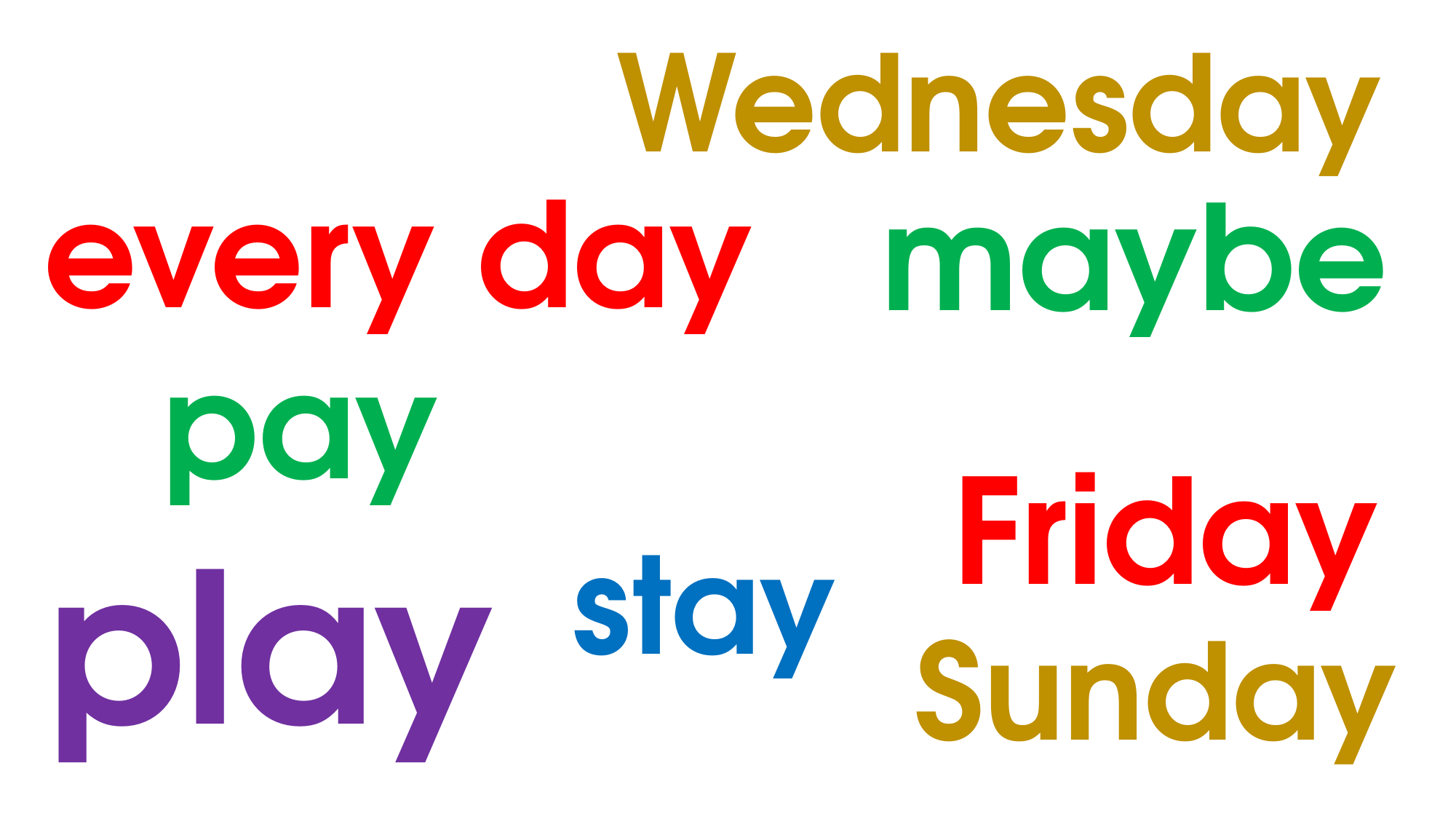

Wednesday
every day
maybe
pay
Friday
play
stay
Sunday